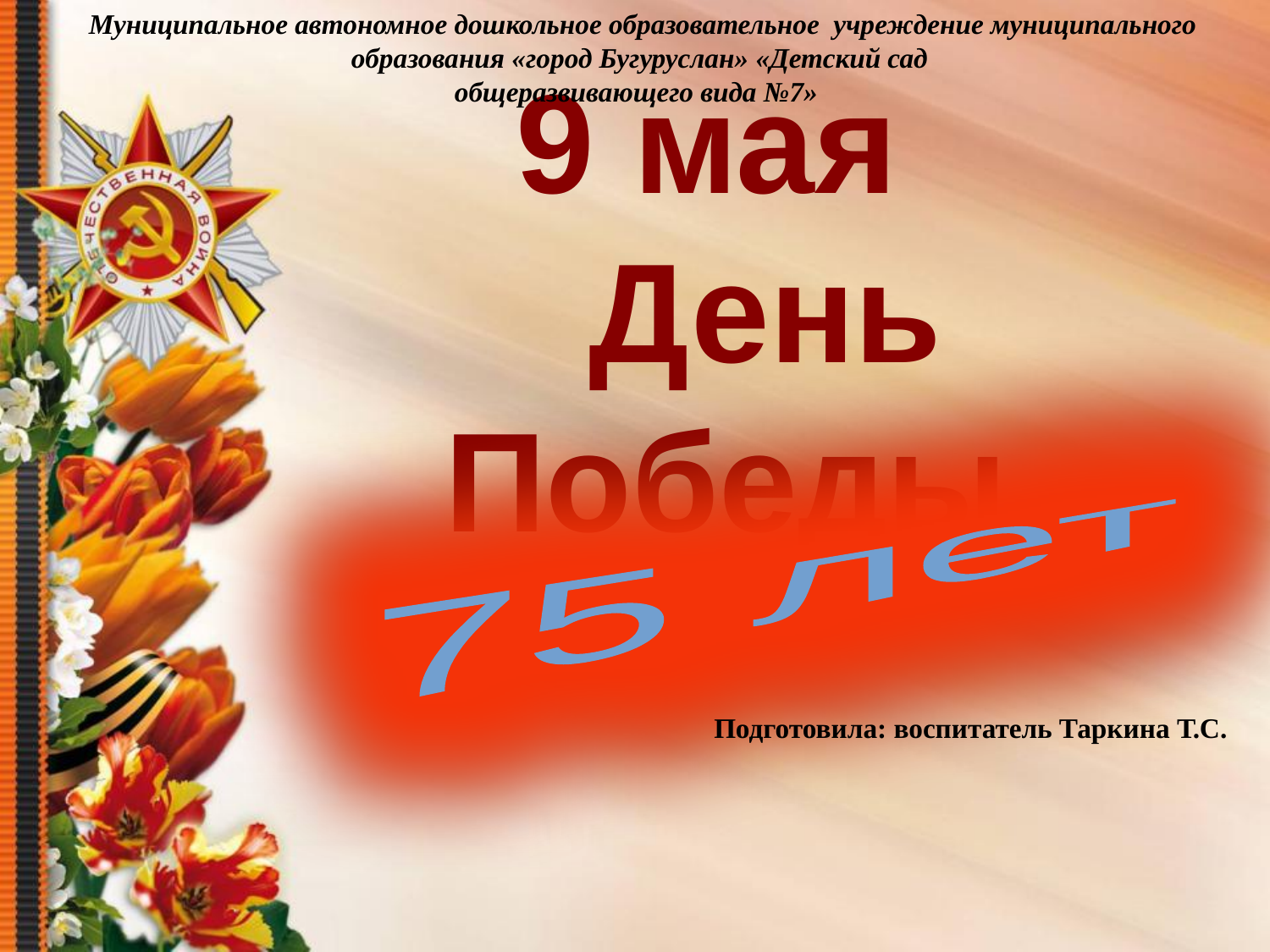

Муниципальное автономное дошкольное образовательное  учреждение муниципального образования «город Бугуруслан» «Детский сад
общеразвивающего вида №7»
# 9 мая День Победы

75 лет
Подготовила: воспитатель Таркина Т.С.